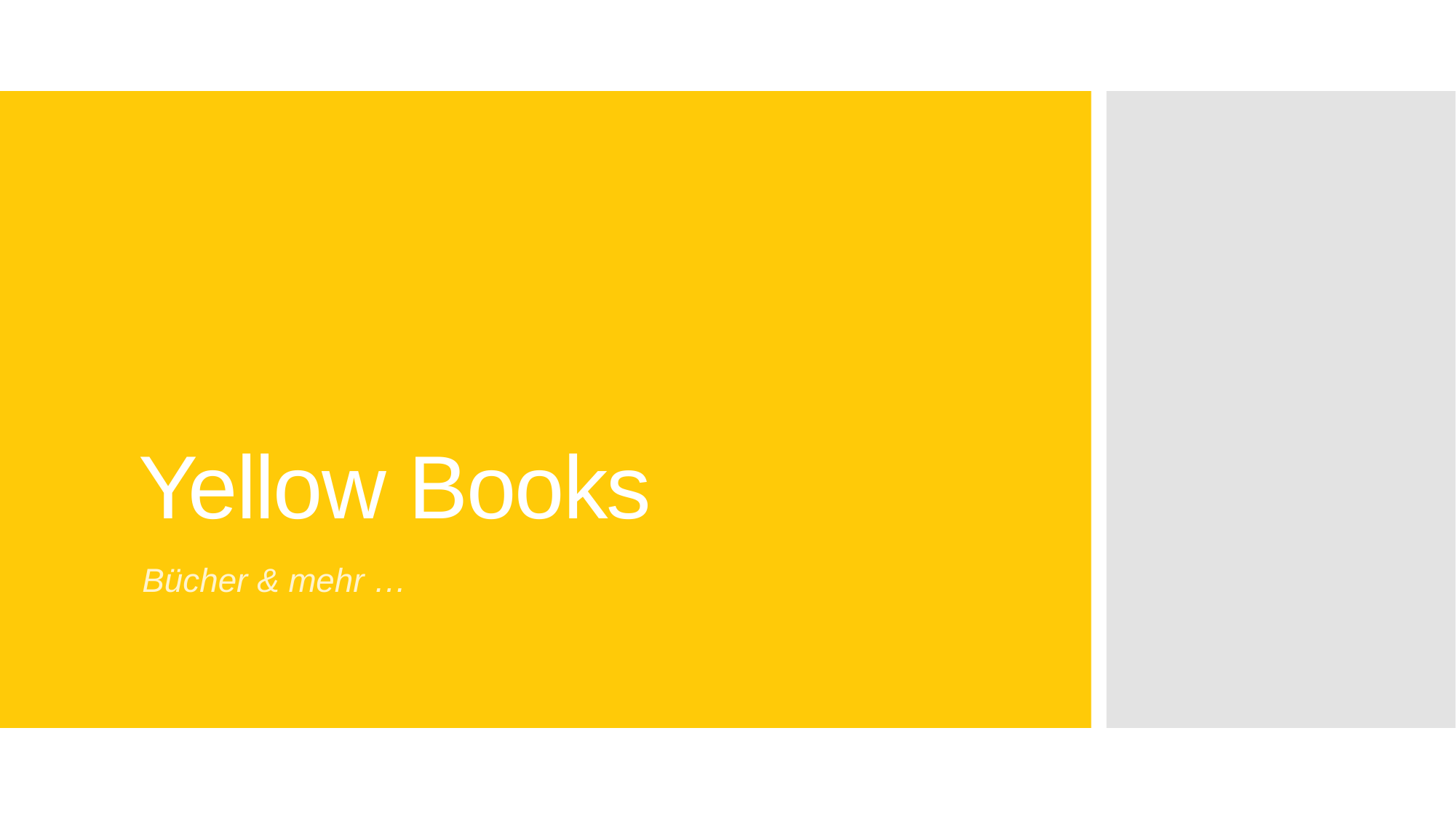

# Yellow Books
Bücher & mehr …